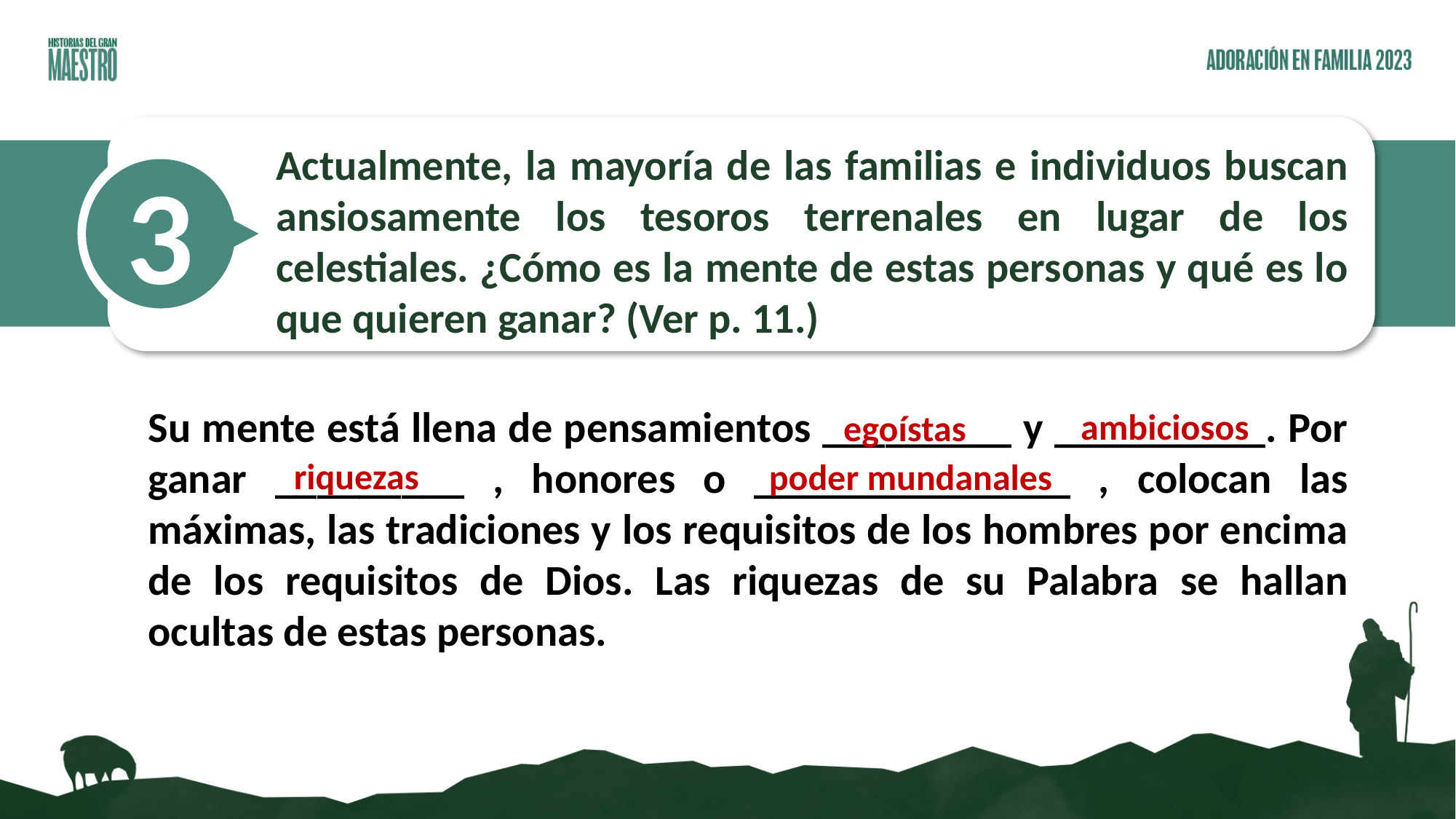

Actualmente, la mayoría de las familias e individuos buscan ansiosamente los tesoros terrenales en lugar de los celestiales. ¿Cómo es la mente de estas personas y qué es lo que quieren ganar? (Ver p. 11.)
3
Su mente está llena de pensamientos _________ y __________. Por ganar _________ , honores o _______________ , colocan las máximas, las tradiciones y los requisitos de los hombres por encima de los requisitos de Dios. Las riquezas de su Palabra se hallan ocultas de estas personas.
ambiciosos
egoístas
riquezas
poder mundanales